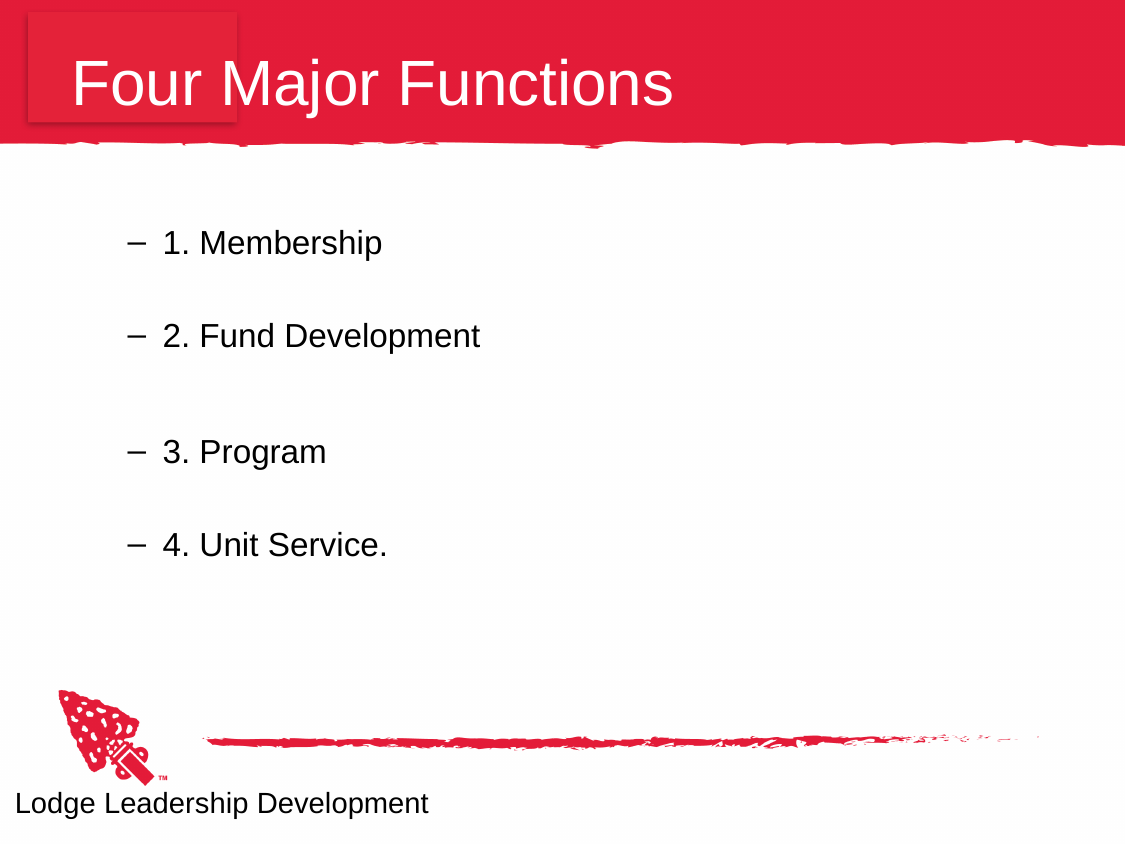

# Four Major Functions
1. Membership

2. Fund Development

3. Program

4. Unit Service.

Lodge Leadership Development